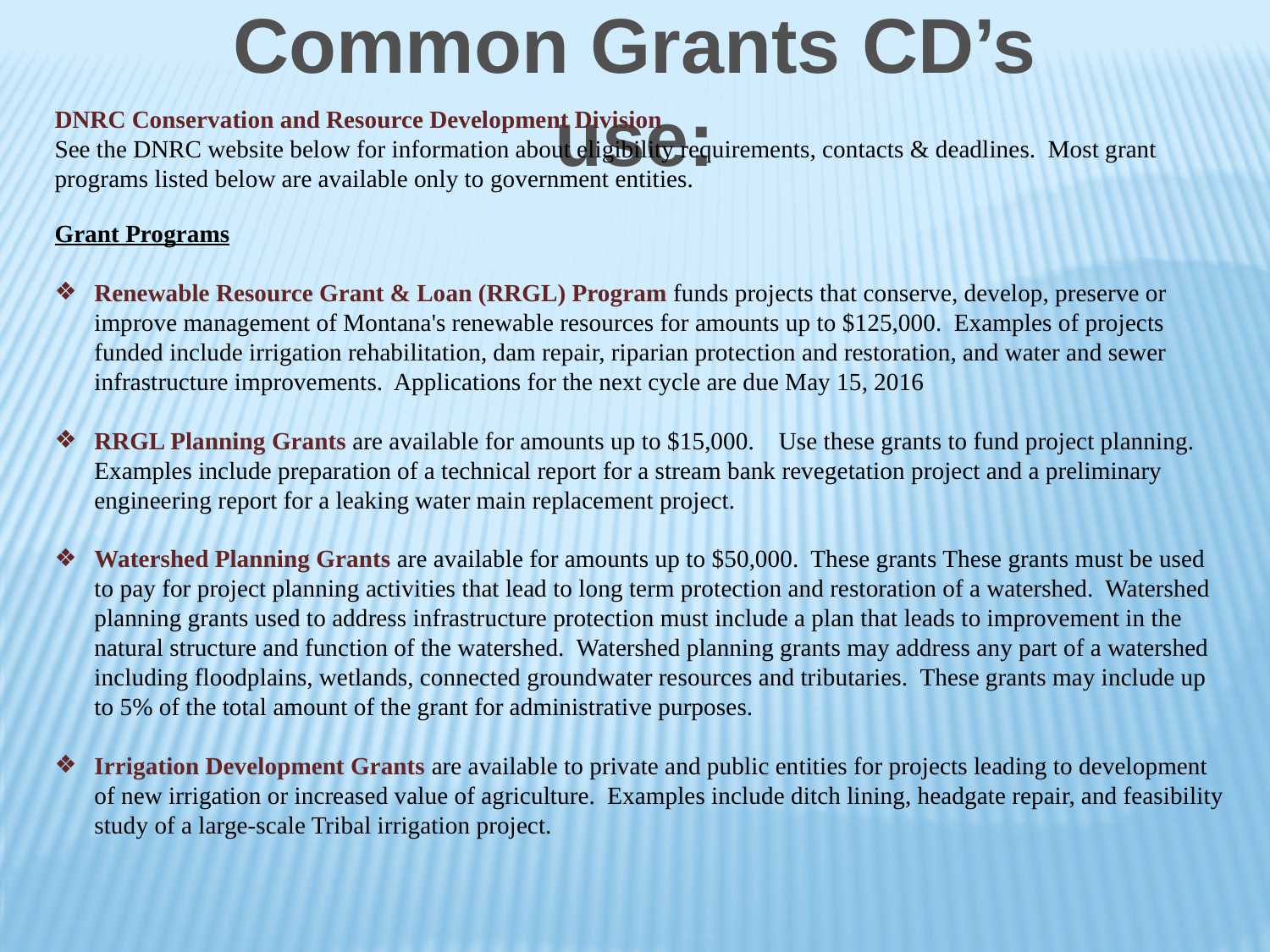

Common Grants CD’s use:
DNRC Conservation and Resource Development Division
See the DNRC website below for information about eligibility requirements, contacts & deadlines.  Most grant programs listed below are available only to government entities.

Grant Programs

Renewable Resource Grant & Loan (RRGL) Program funds projects that conserve, develop, preserve or improve management of Montana's renewable resources for amounts up to $125,000.  Examples of projects funded include irrigation rehabilitation, dam repair, riparian protection and restoration, and water and sewer infrastructure improvements.  Applications for the next cycle are due May 15, 2016

RRGL Planning Grants are available for amounts up to $15,000.    Use these grants to fund project planning.  Examples include preparation of a technical report for a stream bank revegetation project and a preliminary engineering report for a leaking water main replacement project.

Watershed Planning Grants are available for amounts up to $50,000.  These grants These grants must be used to pay for project planning activities that lead to long term protection and restoration of a watershed.  Watershed planning grants used to address infrastructure protection must include a plan that leads to improvement in the natural structure and function of the watershed.  Watershed planning grants may address any part of a watershed including floodplains, wetlands, connected groundwater resources and tributaries.  These grants may include up to 5% of the total amount of the grant for administrative purposes.

Irrigation Development Grants are available to private and public entities for projects leading to development of new irrigation or increased value of agriculture.  Examples include ditch lining, headgate repair, and feasibility study of a large-scale Tribal irrigation project.